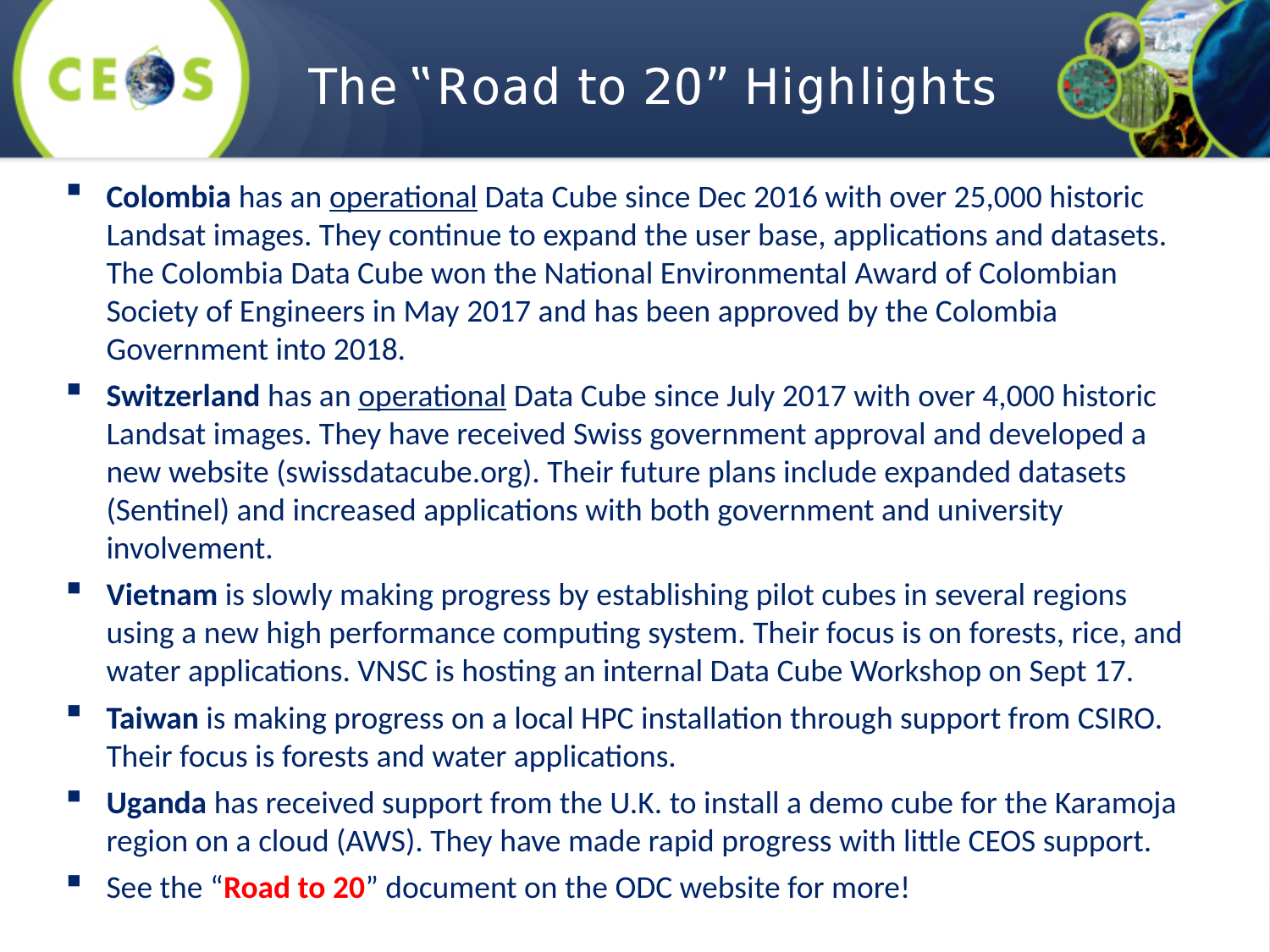

# The “Road to 20” Highlights
Colombia has an operational Data Cube since Dec 2016 with over 25,000 historic Landsat images. They continue to expand the user base, applications and datasets. The Colombia Data Cube won the National Environmental Award of Colombian Society of Engineers in May 2017 and has been approved by the Colombia Government into 2018.
Switzerland has an operational Data Cube since July 2017 with over 4,000 historic Landsat images. They have received Swiss government approval and developed a new website (swissdatacube.org). Their future plans include expanded datasets (Sentinel) and increased applications with both government and university involvement.
Vietnam is slowly making progress by establishing pilot cubes in several regions using a new high performance computing system. Their focus is on forests, rice, and water applications. VNSC is hosting an internal Data Cube Workshop on Sept 17.
Taiwan is making progress on a local HPC installation through support from CSIRO. Their focus is forests and water applications.
Uganda has received support from the U.K. to install a demo cube for the Karamoja region on a cloud (AWS). They have made rapid progress with little CEOS support.
See the “Road to 20” document on the ODC website for more!